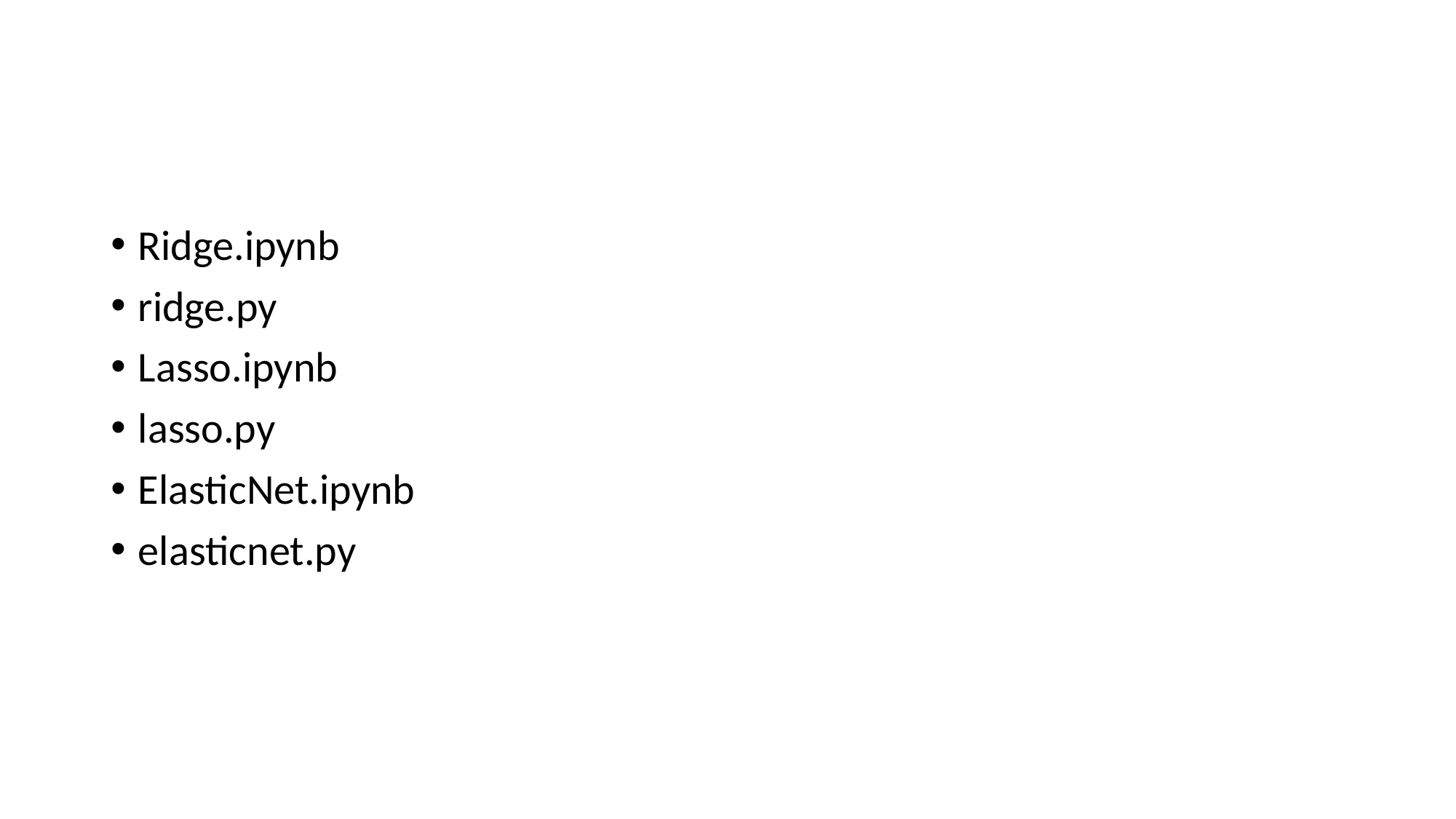

#
Ridge.ipynb
ridge.py
Lasso.ipynb
lasso.py
ElasticNet.ipynb
elasticnet.py